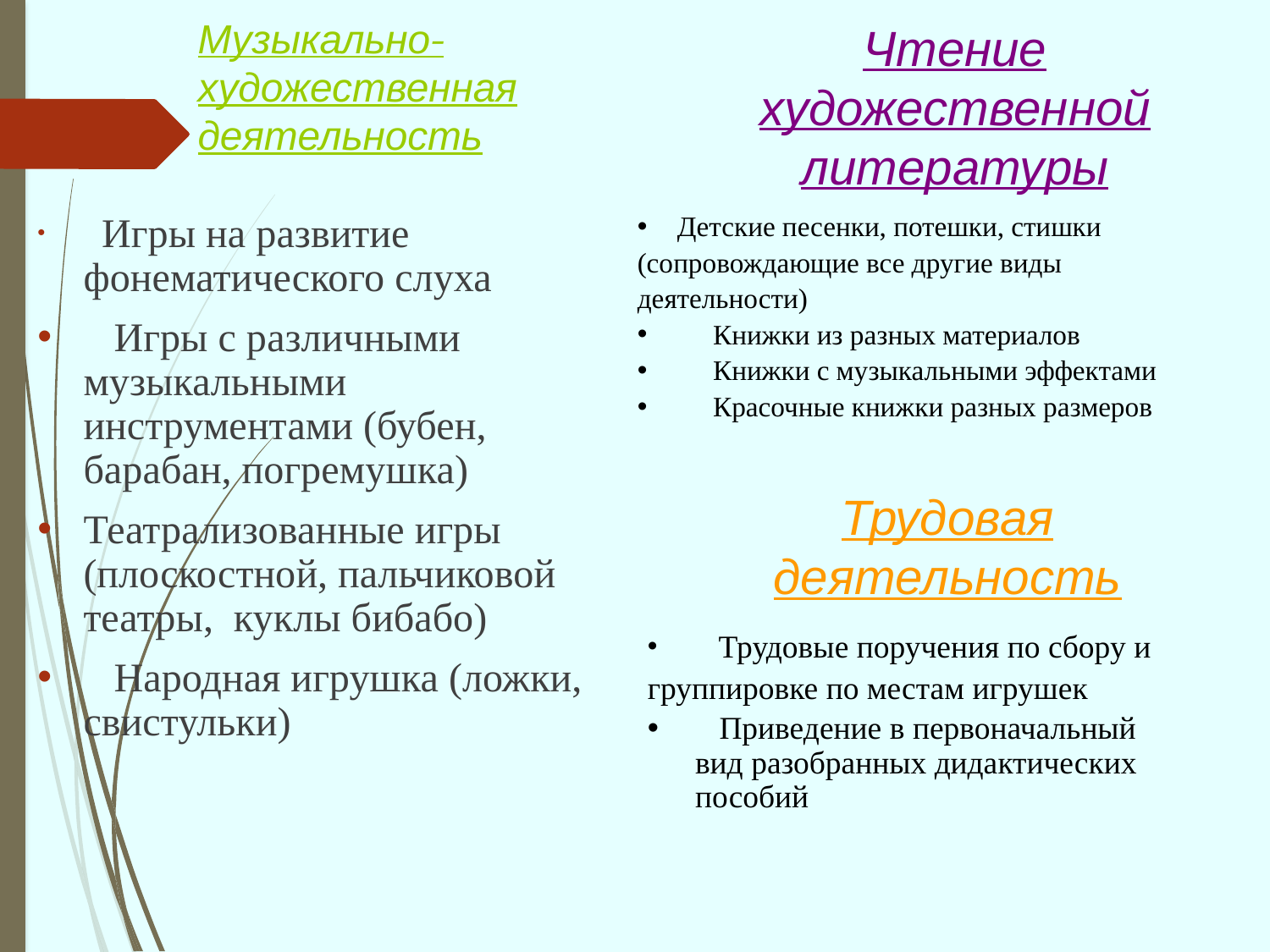

# Музыкально- художественная деятельность
Чтение
художественной
литературы
   Игры на развитие фонематического слуха
   Игры с различными музыкальными инструментами (бубен, барабан, погремушка)
Театрализованные игры (плоскостной, пальчиковой театры,  куклы бибабо)
   Народная игрушка (ложки, свистульки)
Детские песенки, потешки, стишки
(сопровождающие все другие виды
деятельности)
    Книжки из разных материалов
    Книжки с музыкальными эффектами
    Красочные книжки разных размеров
Трудовая
деятельность
   Трудовые поручения по сбору и
группировке по местам игрушек
   Приведение в первоначальный вид разобранных дидактических пособий